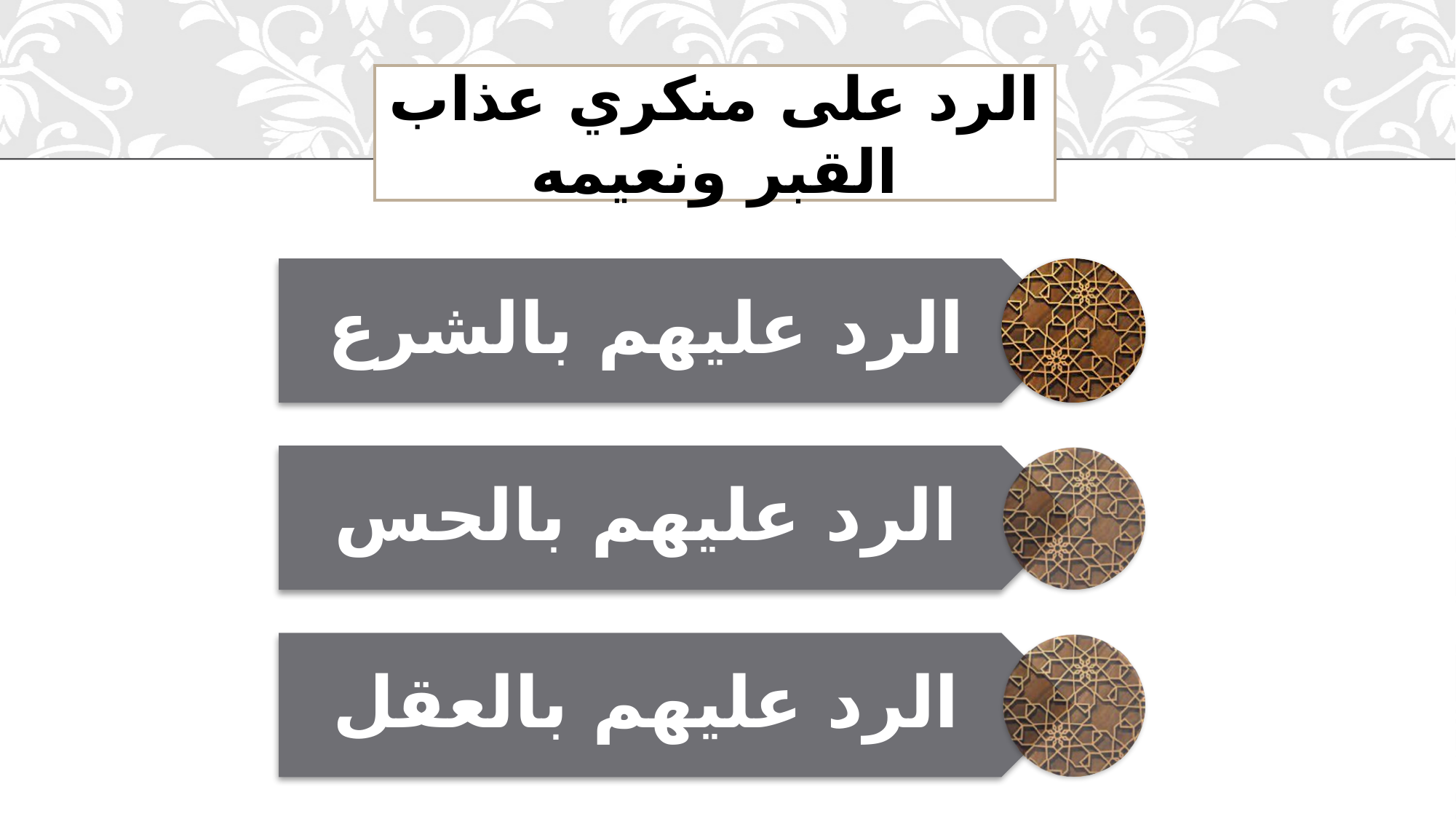

# الرد على منكري عذاب القبر ونعيمه

الرد عليهم بالشرع
الرد عليهم بالحس
الرد عليهم بالعقل